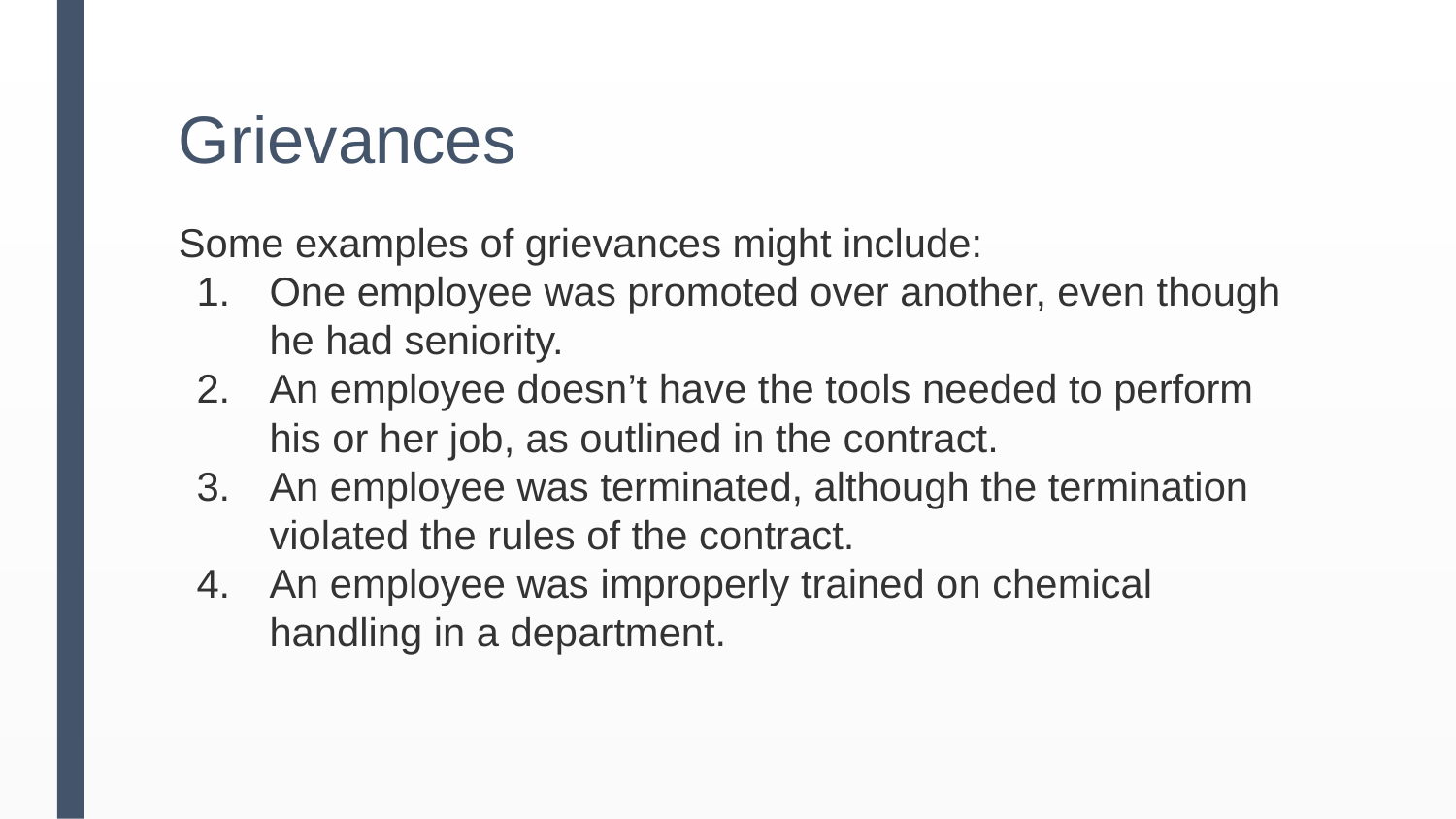

# Grievances
Some examples of grievances might include:
One employee was promoted over another, even though he had seniority.
An employee doesn’t have the tools needed to perform his or her job, as outlined in the contract.
An employee was terminated, although the termination violated the rules of the contract.
An employee was improperly trained on chemical handling in a department.